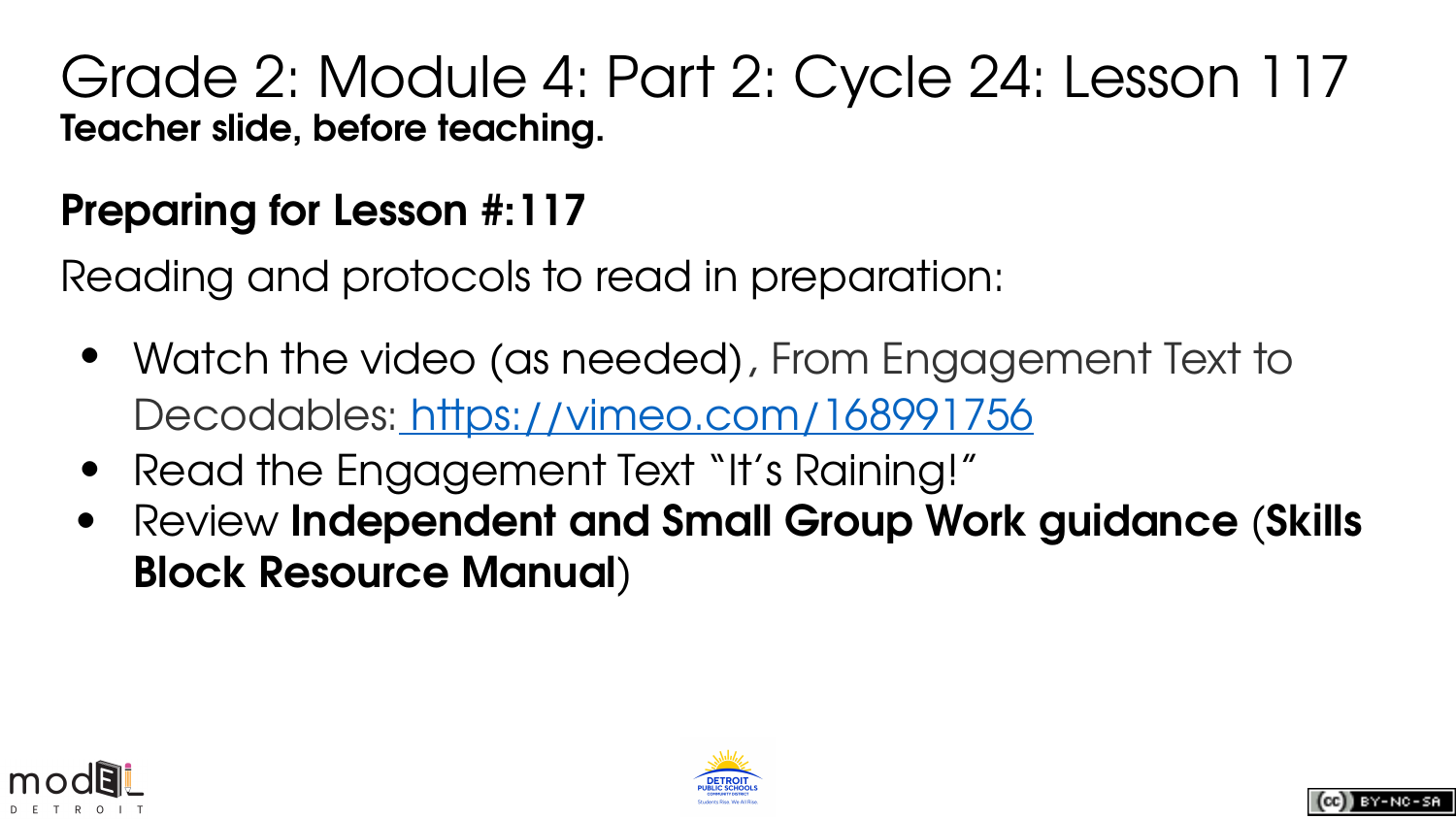

# Grade 2: Module 4: Part 2: Cycle 24: Lesson 117
Teacher slide, before teaching.
Preparing for Lesson #:117
Reading and protocols to read in preparation:
Watch the video (as needed), From Engagement Text to Decodables: https://vimeo.com/168991756
Read the Engagement Text “It’s Raining!”
Review Independent and Small Group Work guidance (Skills Block Resource Manual)